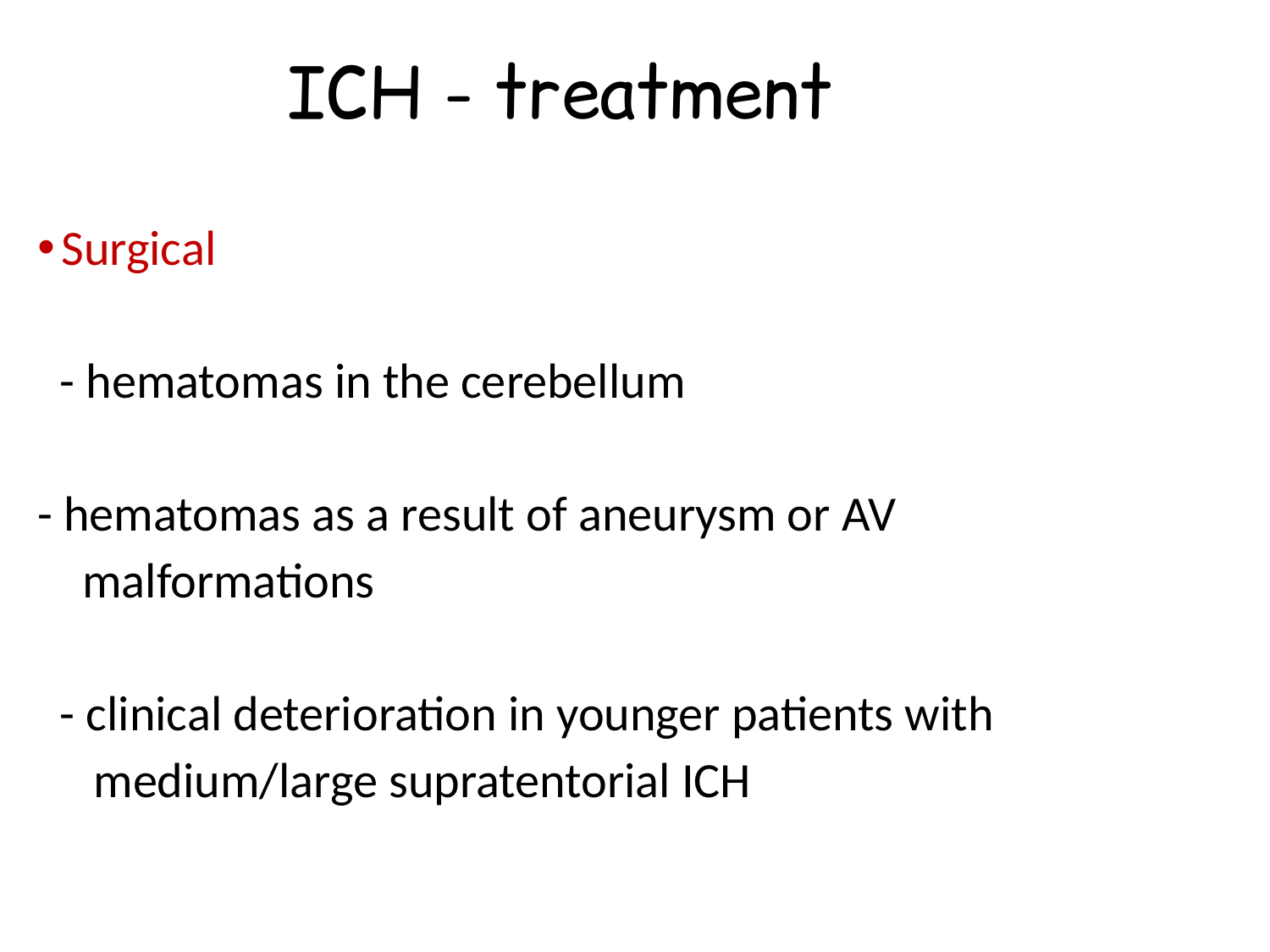

# ICH - treatment
Surgical

  - hematomas in the cerebellum

- hematomas as a result of aneurysm or AV
    malformations

  - clinical deterioration in younger patients with
     medium/large supratentorial ICH